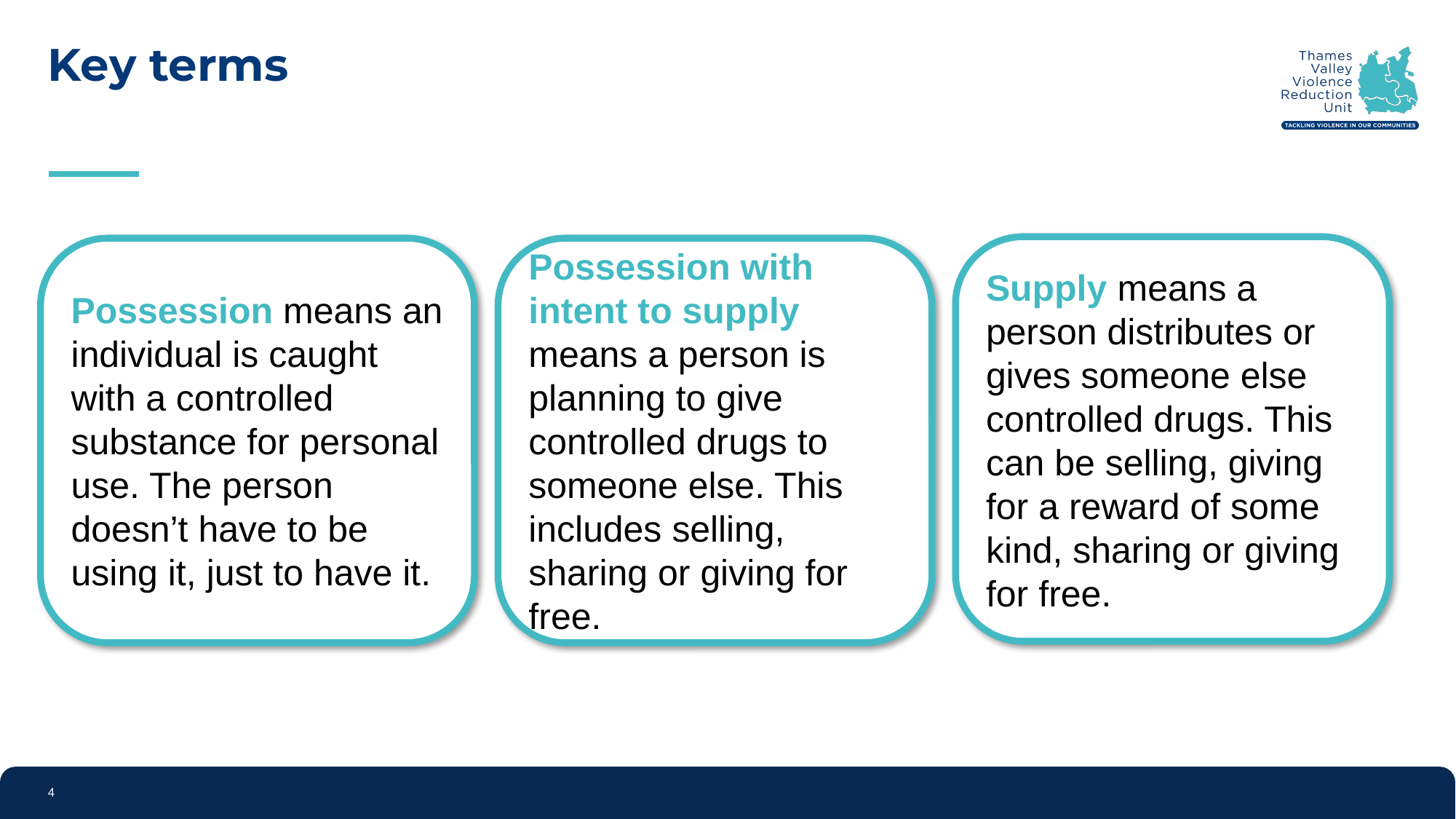

# Key terms
Supply means a person distributes or gives someone else controlled drugs. This can be selling, giving for a reward of some kind, sharing or giving for free.
Possession means an individual is caught with a controlled substance for personal use. The person doesn’t have to be using it, just to have it.
Possession with intent to supply means a person is planning to give controlled drugs to someone else. This includes selling, sharing or giving for free.
4